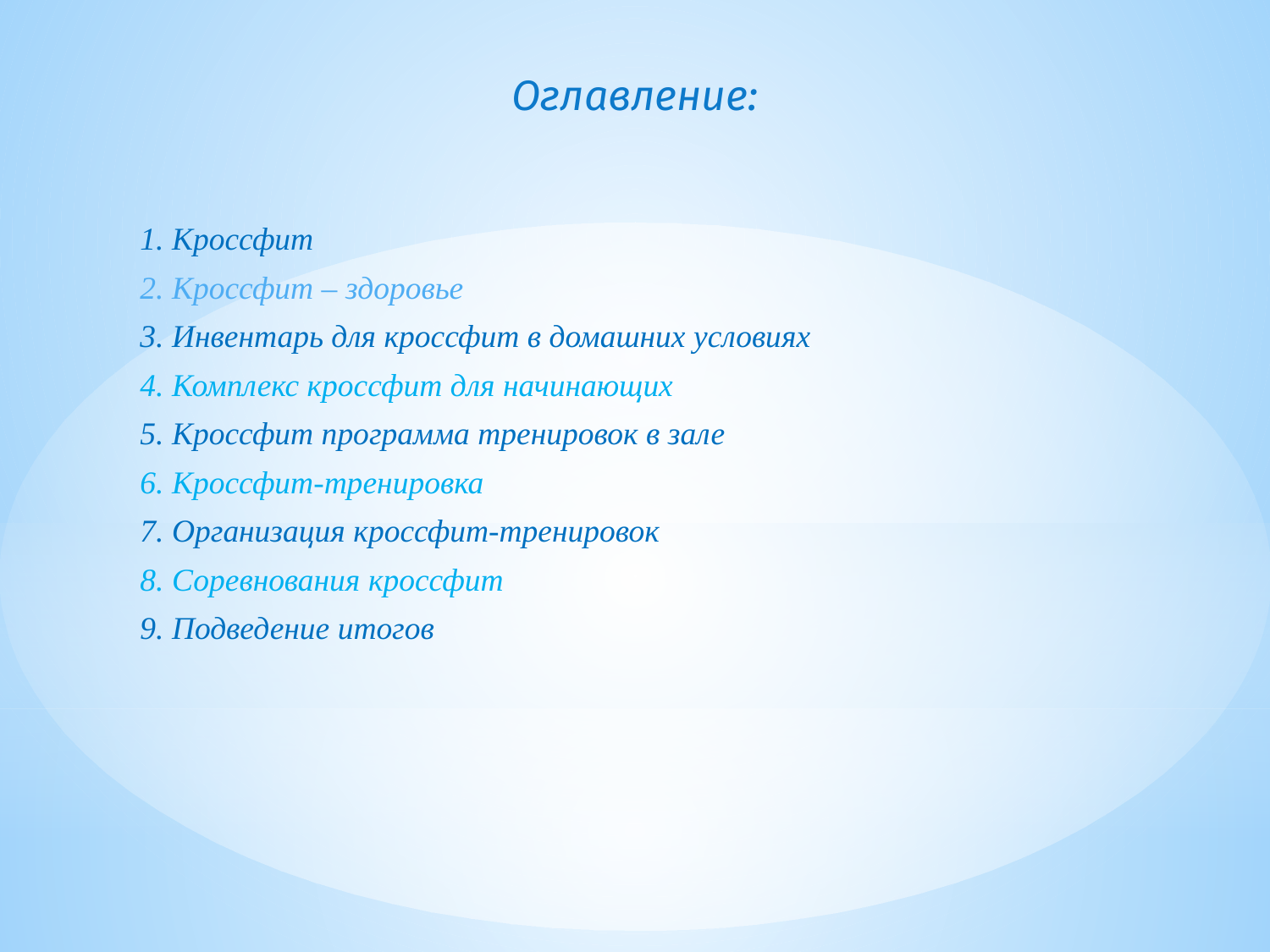

Оглавление:
1. Кроссфит

2. Кроссфит – здоровье

3. Инвентарь для кроссфит в домашних условиях

4. Комплекс кроссфит для начинающих

5. Кроссфит программа тренировок в зале

6. Кроссфит-тренировка

7. Организация кроссфит-тренировок

8. Соревнования кроссфит

9. Подведение итогов